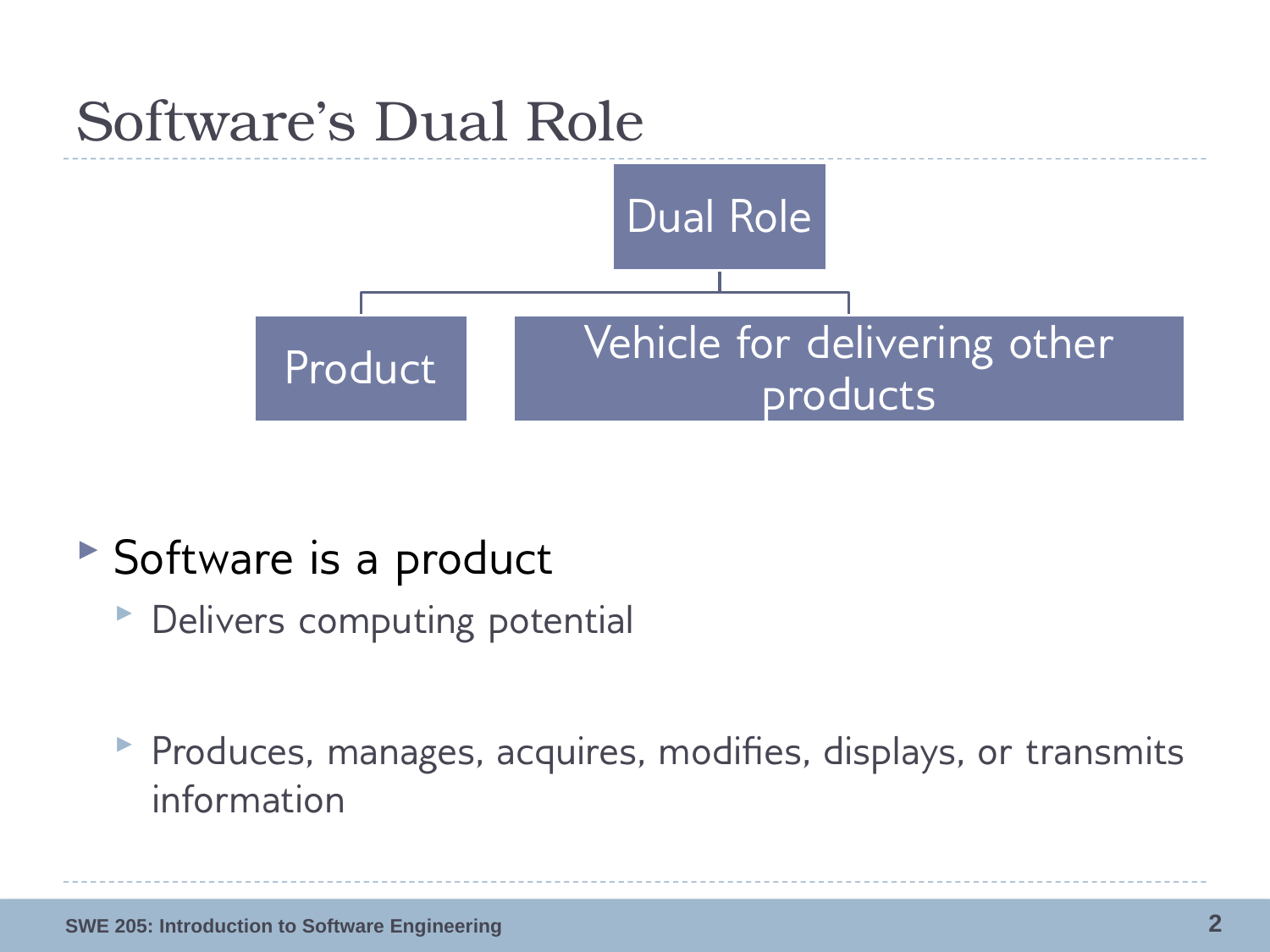

Dual Role
Product
Vehicle for delivering other products
# Software’s Dual Role

Software is a product
Delivers computing potential

Produces, manages, acquires, modifies, displays, or transmits information
2